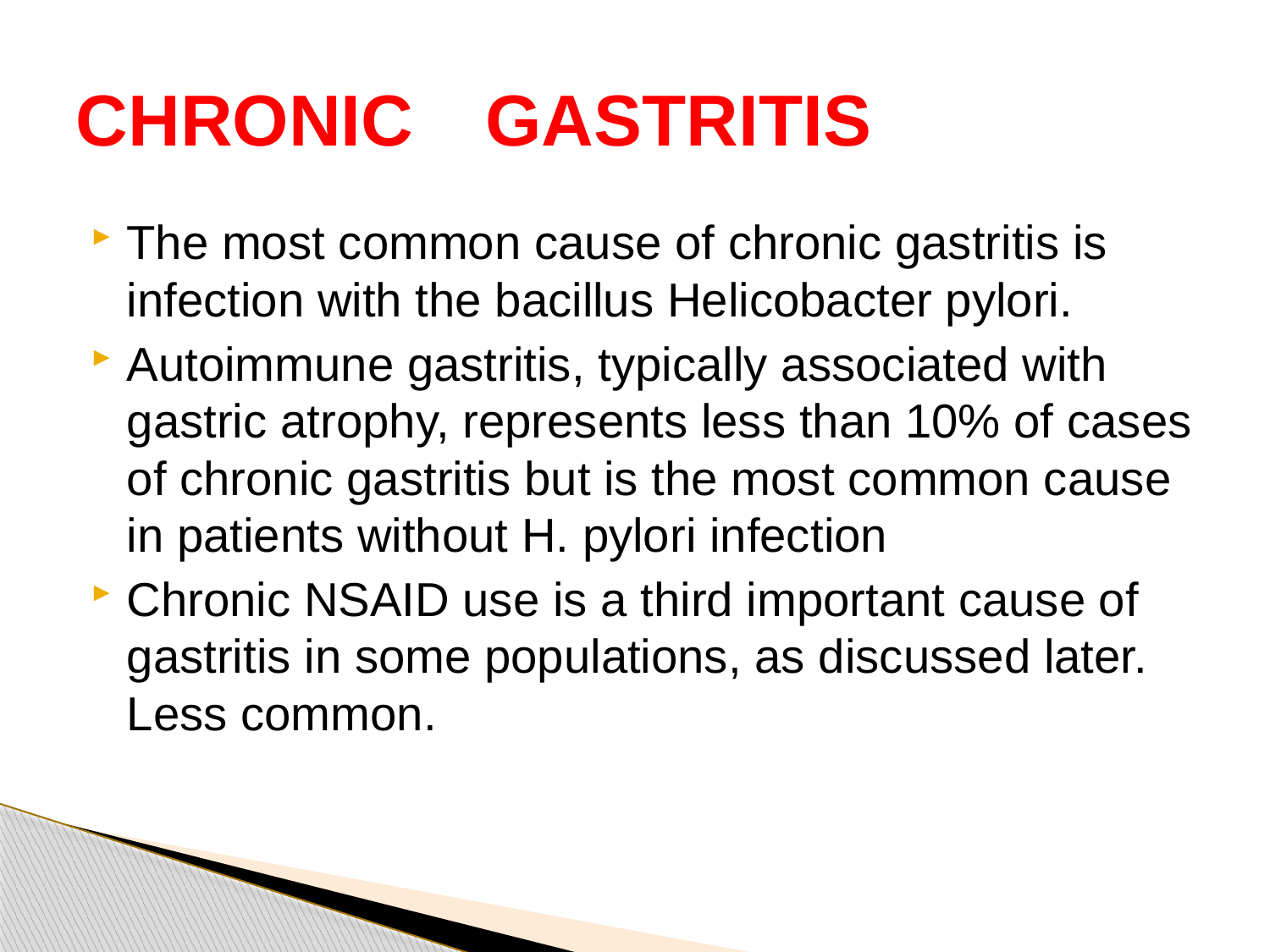

# CHRONIC GASTRITIS
The most common cause of chronic gastritis is infection with the bacillus Helicobacter pylori.
Autoimmune gastritis, typically associated with gastric atrophy, represents less than 10% of cases of chronic gastritis but is the most common cause in patients without H. pylori infection
Chronic NSAID use is a third important cause of gastritis in some populations, as discussed later. Less common.